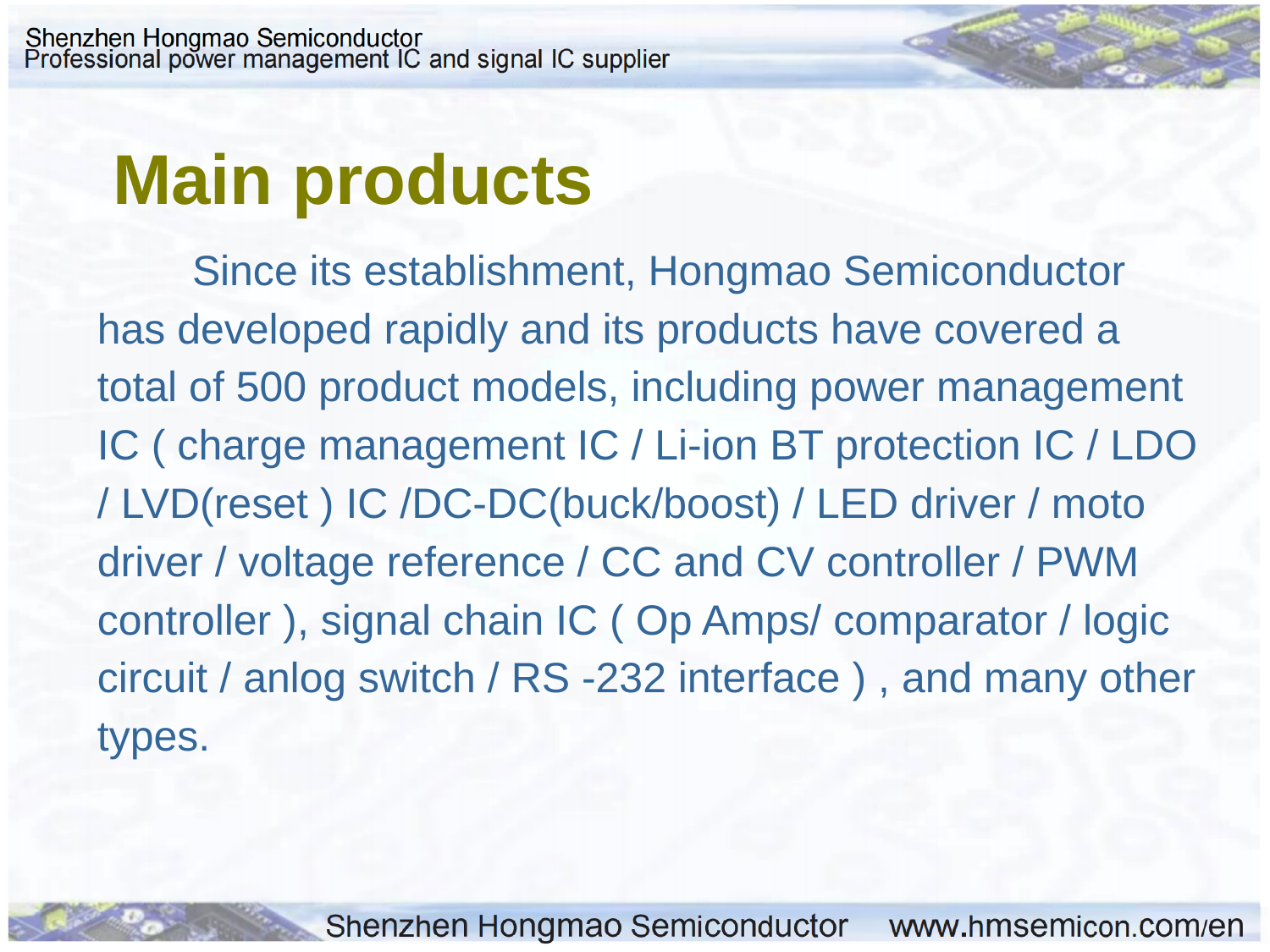

Main products
        Since its establishment, Hongmao Semiconductor has developed rapidly and its products have covered a total of 500 product models, including power management IC ( charge management IC / Li-ion BT protection IC / LDO / LVD(reset ) IC /DC-DC(buck/boost) / LED driver / moto driver / voltage reference / CC and CV controller / PWM controller ), signal chain IC ( Op Amps/ comparator / logic circuit / anlog switch / RS -232 interface ) , and many other types.